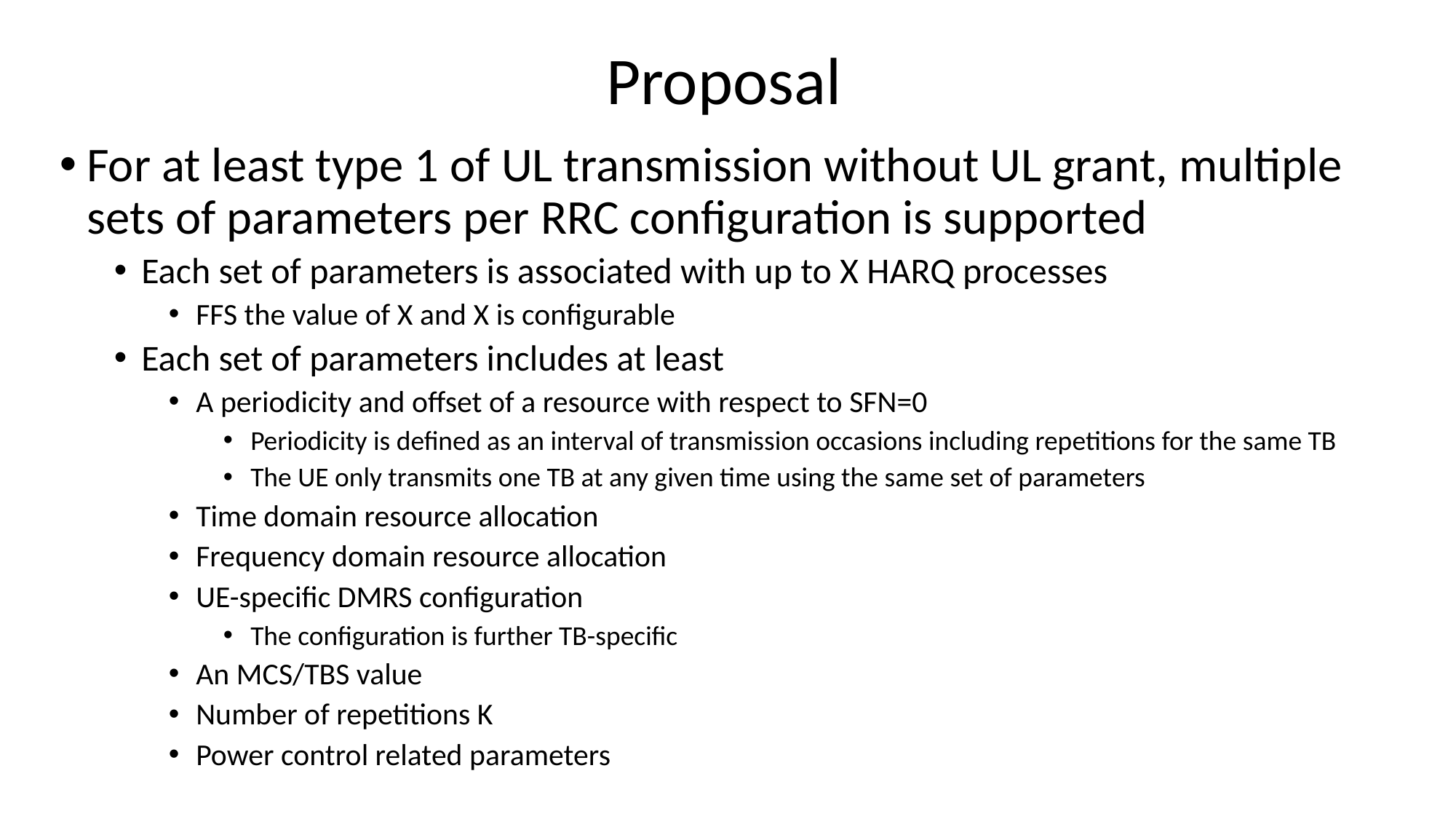

# Proposal
For at least type 1 of UL transmission without UL grant, multiple sets of parameters per RRC configuration is supported
Each set of parameters is associated with up to X HARQ processes
FFS the value of X and X is configurable
Each set of parameters includes at least
A periodicity and offset of a resource with respect to SFN=0
Periodicity is defined as an interval of transmission occasions including repetitions for the same TB
The UE only transmits one TB at any given time using the same set of parameters
Time domain resource allocation
Frequency domain resource allocation
UE-specific DMRS configuration
The configuration is further TB-specific
An MCS/TBS value
Number of repetitions K
Power control related parameters